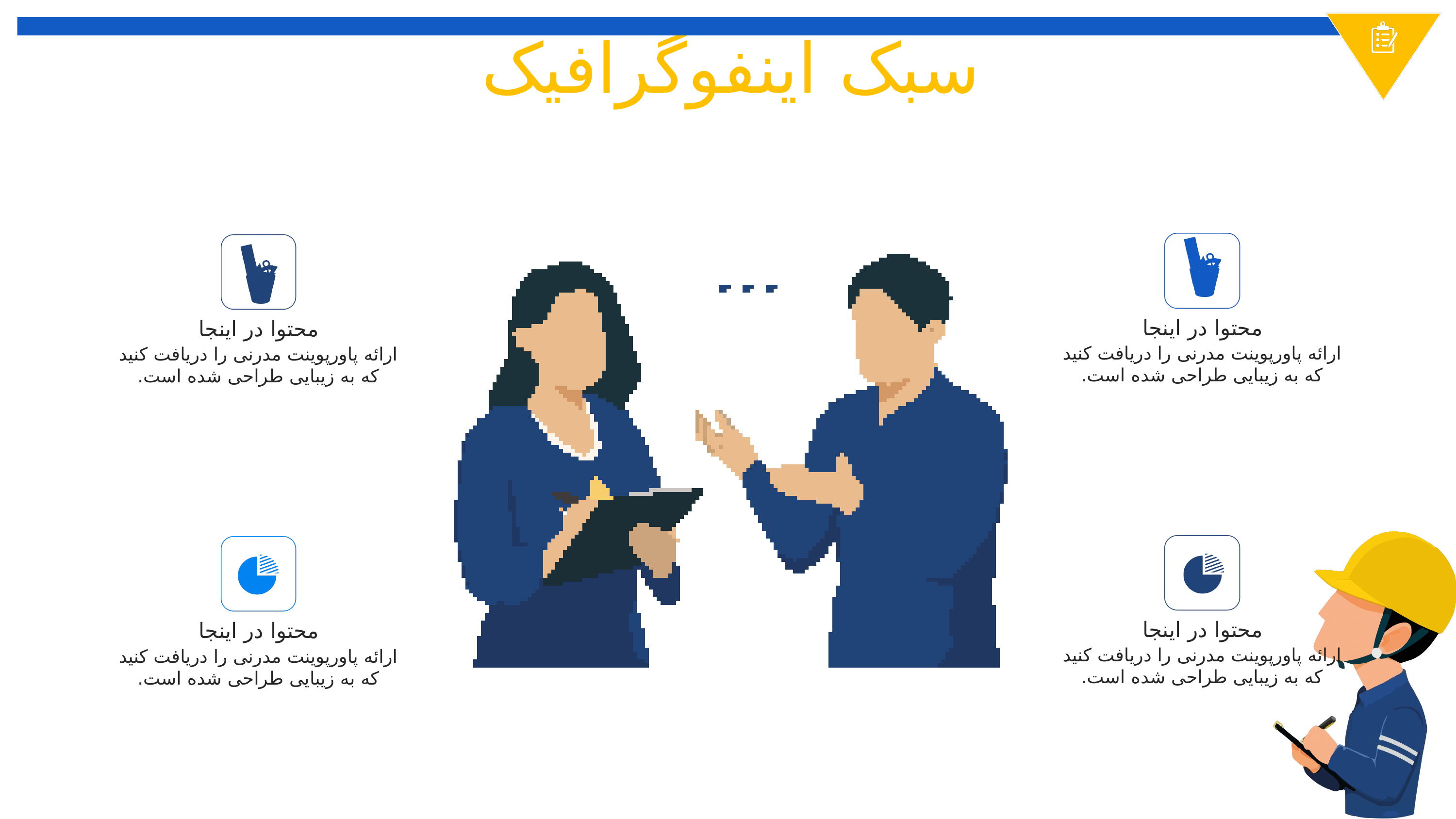

سبک اینفوگرافیک

محتوا در اینجا
محتوا در اینجا
ارائه پاورپوینت مدرنی را دریافت کنید که به زیبایی طراحی شده است.
ارائه پاورپوینت مدرنی را دریافت کنید که به زیبایی طراحی شده است.

محتوا در اینجا
محتوا در اینجا
ارائه پاورپوینت مدرنی را دریافت کنید که به زیبایی طراحی شده است.
ارائه پاورپوینت مدرنی را دریافت کنید که به زیبایی طراحی شده است.